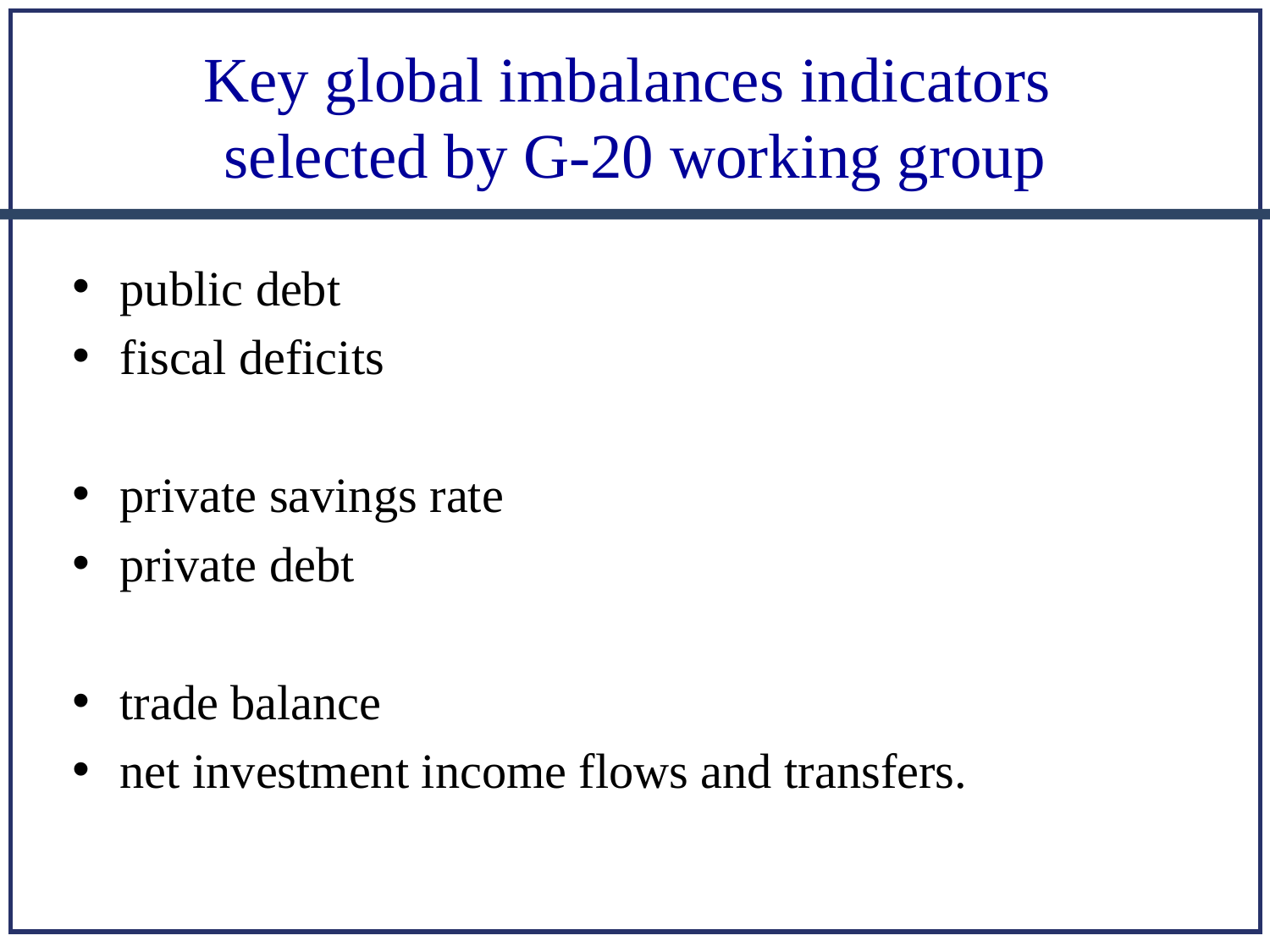

# Key global imbalances indicators selected by G-20 working group

public debt
fiscal deficits

private savings rate
private debt

trade balance
net investment income flows and transfers.